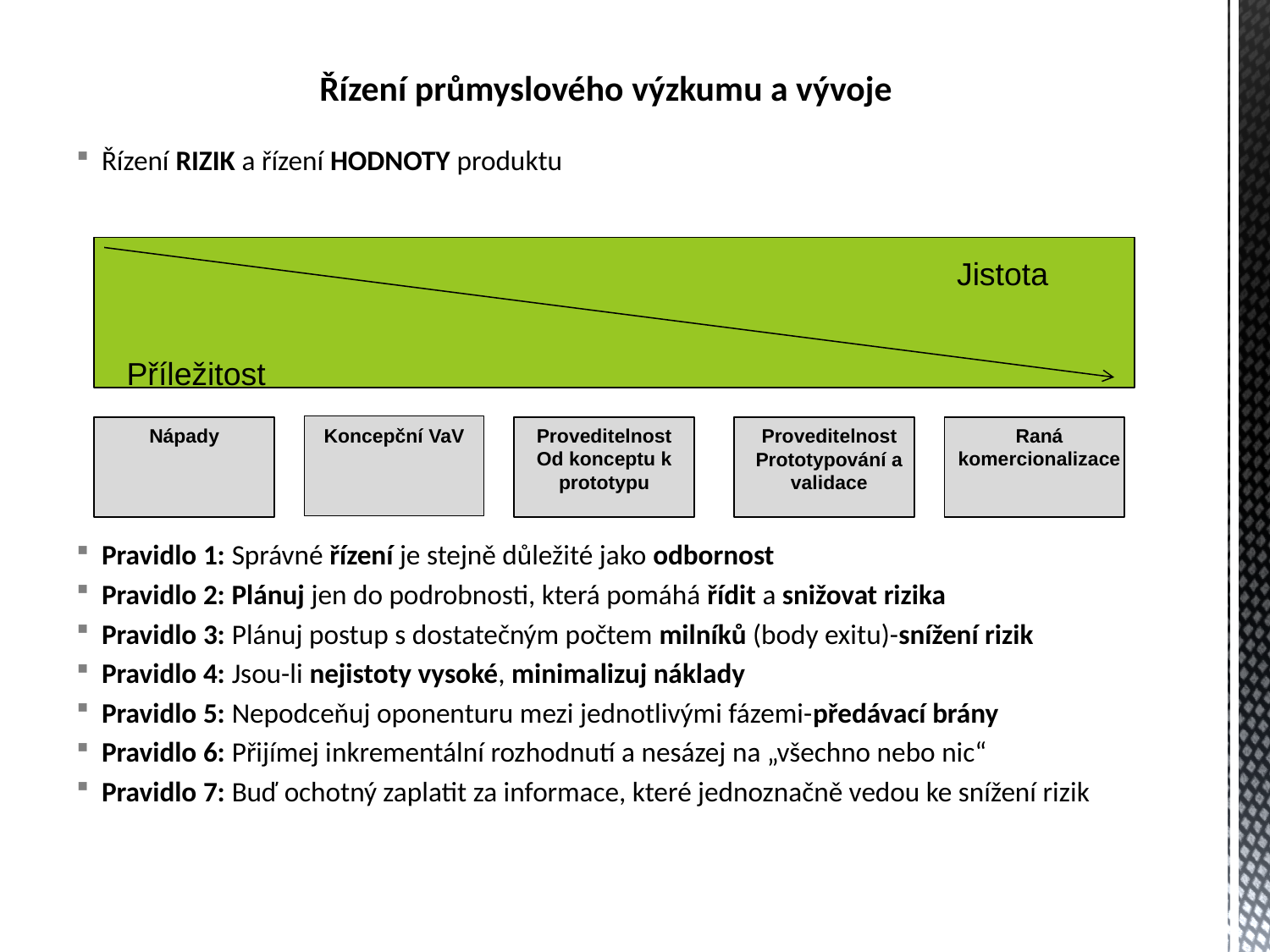

# Řízení průmyslového výzkumu a vývoje
Řízení RIZIK a řízení HODNOTY produktu

Pravidlo 1: Správné řízení je stejně důležité jako odbornost
Pravidlo 2: Plánuj jen do podrobnosti, která pomáhá řídit a snižovat rizika
Pravidlo 3: Plánuj postup s dostatečným počtem milníků (body exitu)-snížení rizik
Pravidlo 4: Jsou-li nejistoty vysoké, minimalizuj náklady
Pravidlo 5: Nepodceňuj oponenturu mezi jednotlivými fázemi-předávací brány
Pravidlo 6: Přijímej inkrementální rozhodnutí a nesázej na „všechno nebo nic“
Pravidlo 7: Buď ochotný zaplatit za informace, které jednoznačně vedou ke snížení rizik

Jistota
Příležitost

Nápady
Koncepční VaV

Proveditelnost
Od konceptu k prototypu

Proveditelnost
Prototypování a validace

Raná
komercionalizace